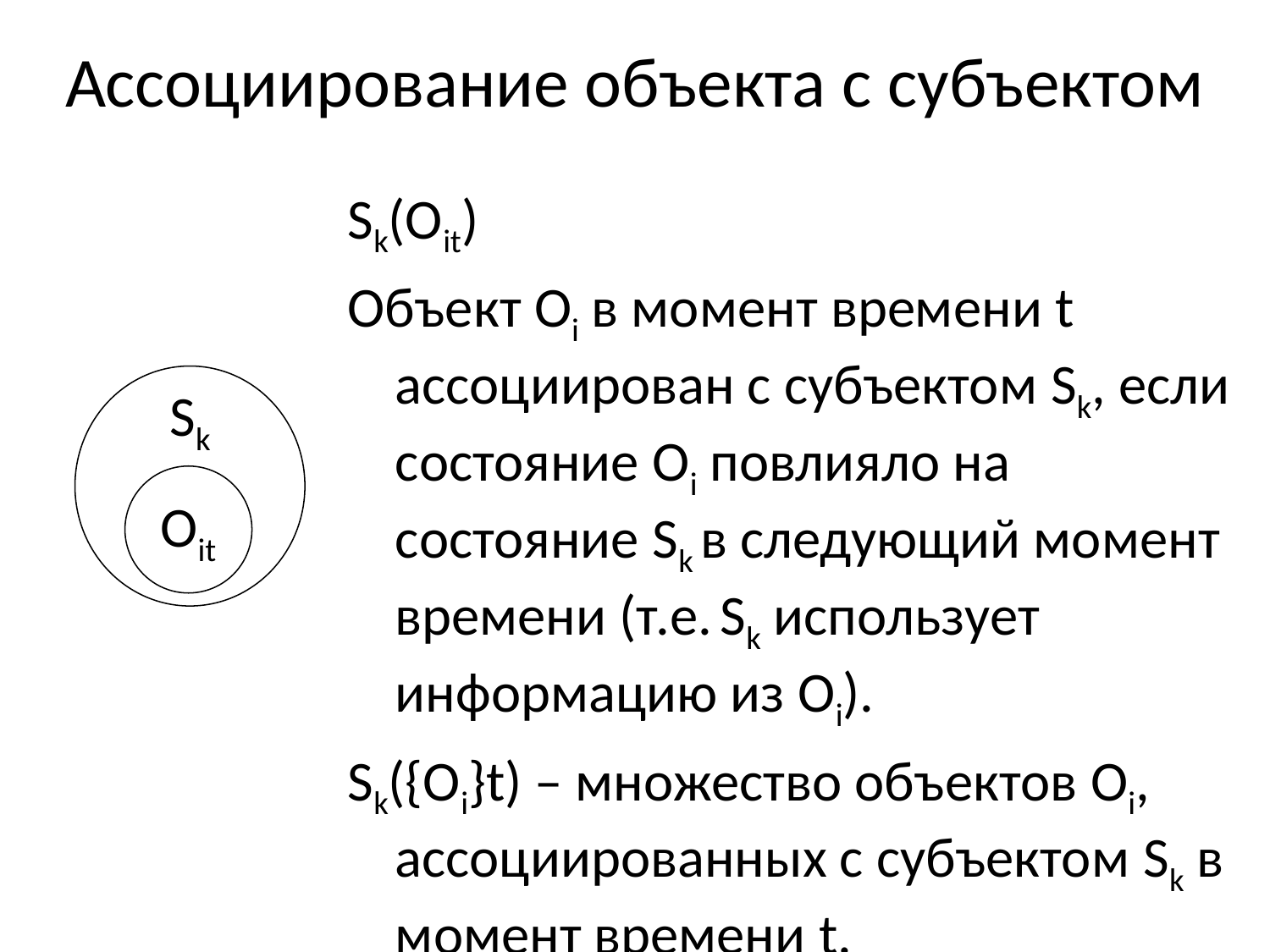

# Ассоциирование объекта с субъектом
Sk(Oit)
Объект Oi в момент времени t ассоциирован с субъектом Sk, если состояние Oi повлияло на состояние Sk в следующий момент времени (т.е. Sk использует информацию из Oi).
Sk({Oi}t) – множество объектов Oi, ассоциированных с субъектом Sk в момент времени t.
Sk

Oit